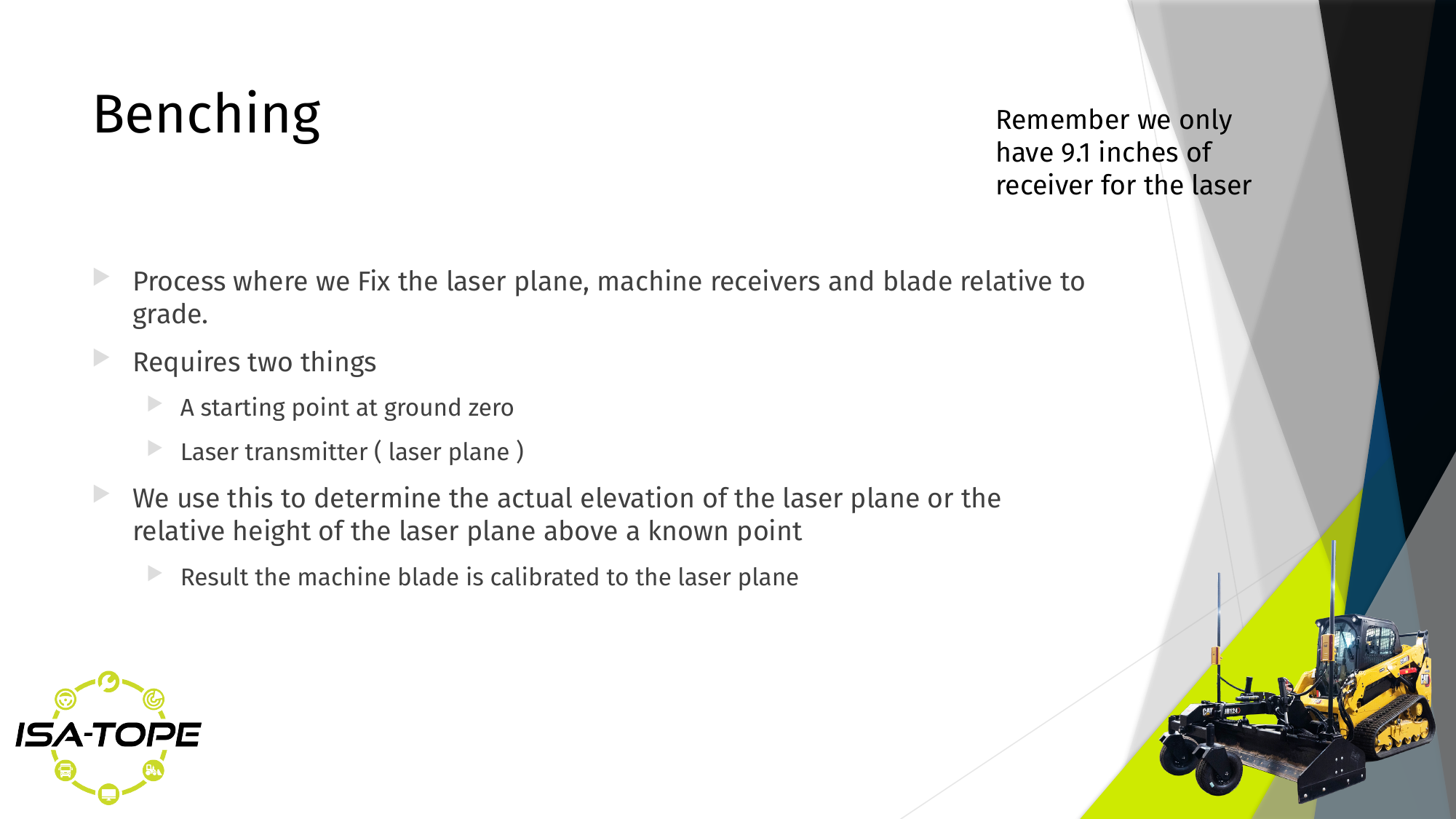

# Benching
Remember we only have 9.1 inches of receiver for the laser

Process where we Fix the laser plane, machine receivers and blade relative to grade.
Requires two things
A starting point at ground zero
Laser transmitter ( laser plane )
We use this to determine the actual elevation of the laser plane or the relative height of the laser plane above a known point
Result the machine blade is calibrated to the laser plane